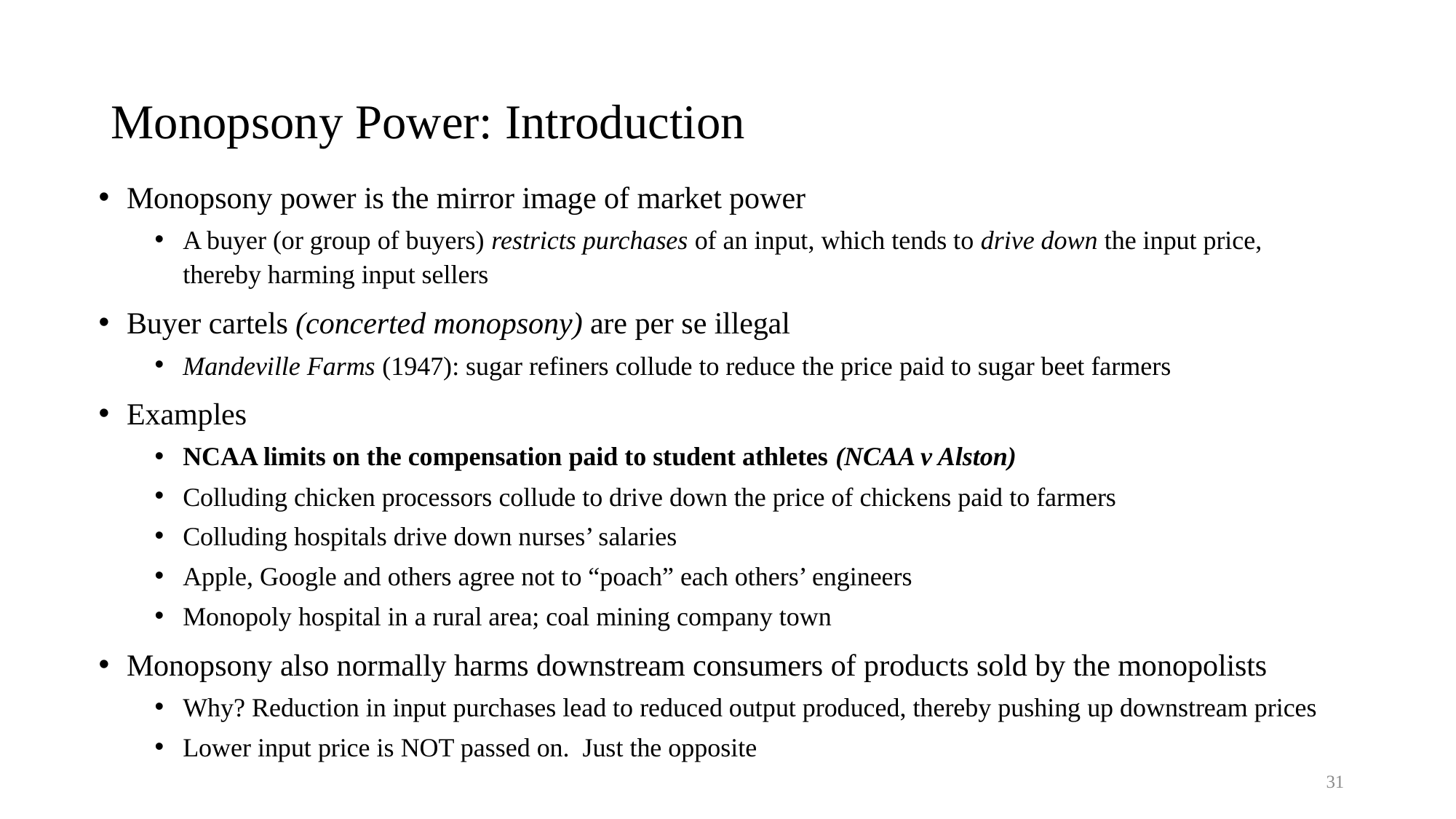

# Monopsony Power: Introduction
Monopsony power is the mirror image of market power
A buyer (or group of buyers) restricts purchases of an input, which tends to drive down the input price, thereby harming input sellers
Buyer cartels (concerted monopsony) are per se illegal
Mandeville Farms (1947): sugar refiners collude to reduce the price paid to sugar beet farmers
Examples
NCAA limits on the compensation paid to student athletes (NCAA v Alston)
Colluding chicken processors collude to drive down the price of chickens paid to farmers
Colluding hospitals drive down nurses’ salaries
Apple, Google and others agree not to “poach” each others’ engineers
Monopoly hospital in a rural area; coal mining company town
Monopsony also normally harms downstream consumers of products sold by the monopolists
Why? Reduction in input purchases lead to reduced output produced, thereby pushing up downstream prices
Lower input price is NOT passed on.  Just the opposite
31